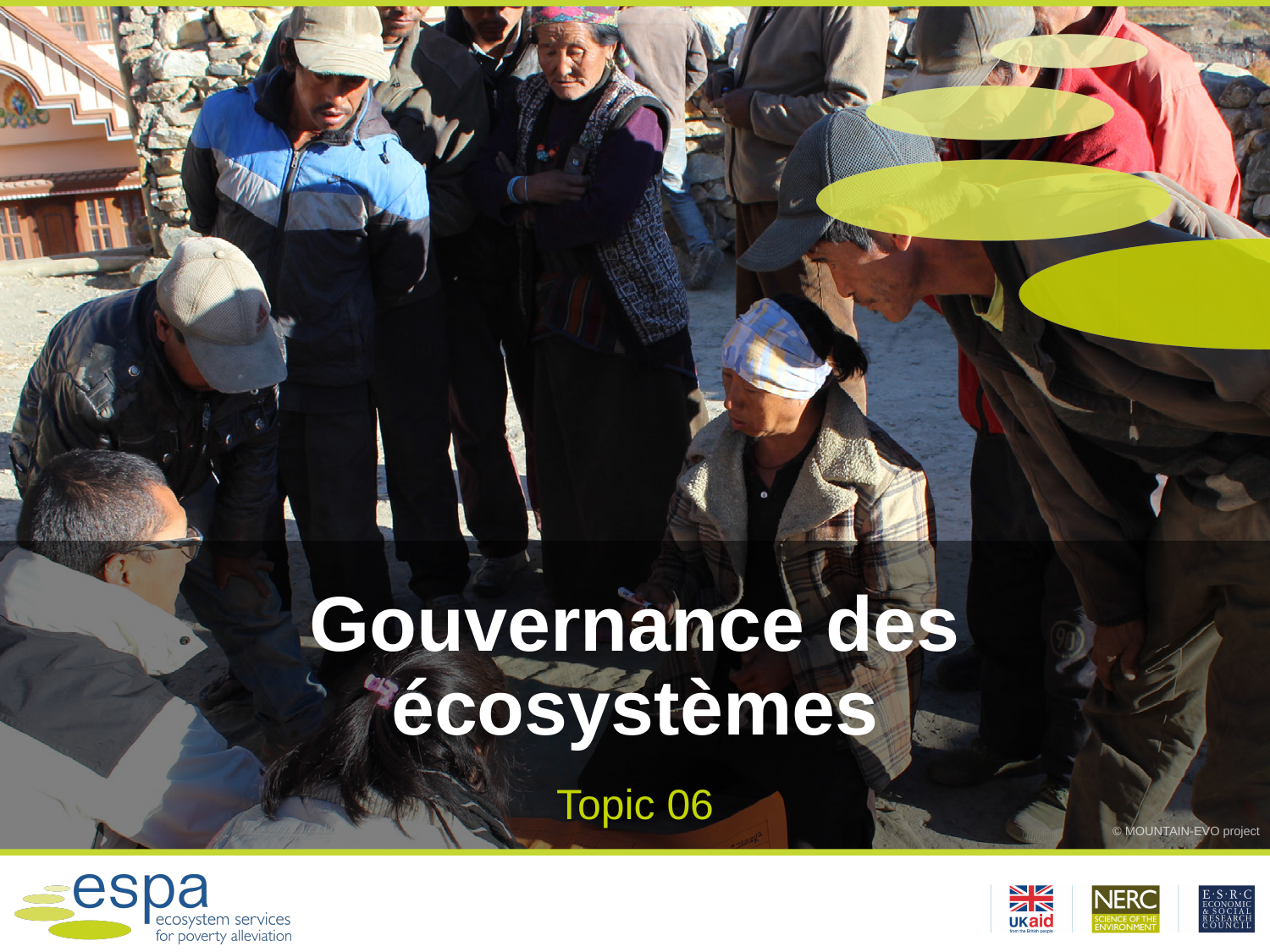

# Gouvernance des écosystèmes
Topic 06
© MOUNTAIN-EVO project